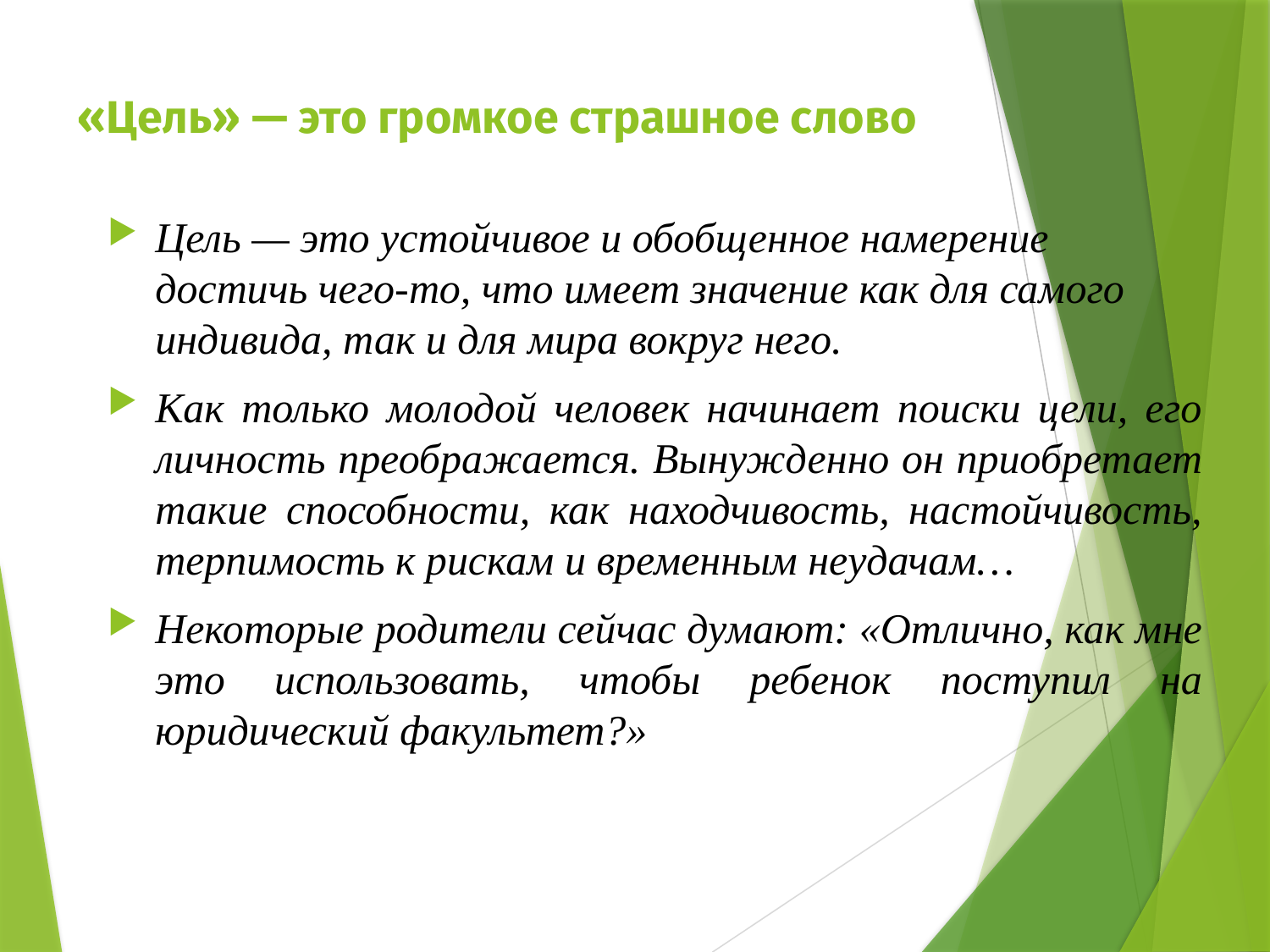

# «Цель» — это громкое страшное слово
Цель — это устойчивое и обобщенное намерение достичь чего-то, что имеет значение как для самого индивида, так и для мира вокруг него.
Как только молодой человек начинает поиски цели, его личность преображается. Вынужденно он приобретает такие способности, как находчивость, настойчивость, терпимость к рискам и временным неудачам…
Некоторые родители сейчас думают: «Отлично, как мне это использовать, чтобы ребенок поступил на юридический факультет?»